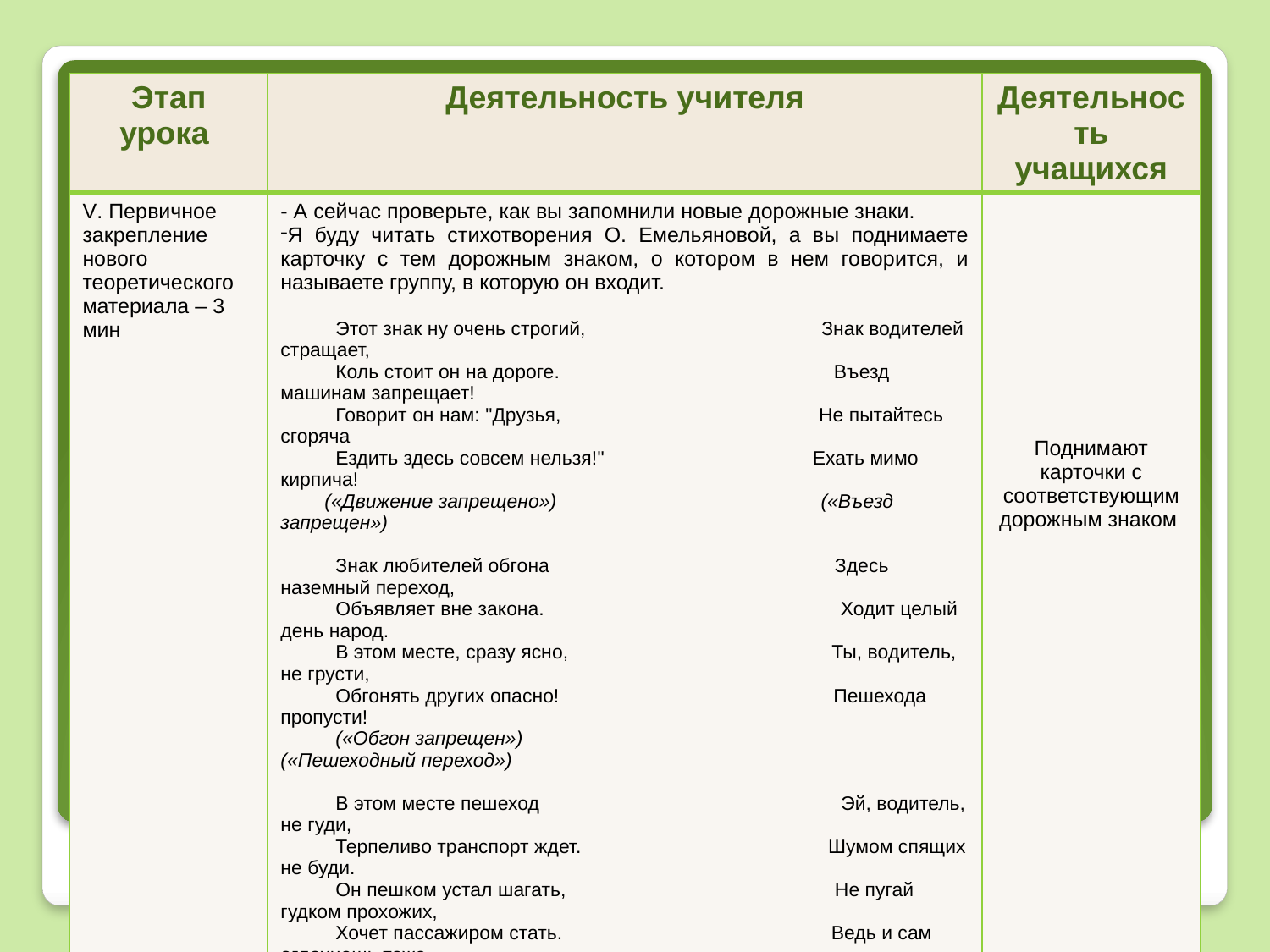

| Этап урока | Деятельность учителя | Деятельность учащихся |
| --- | --- | --- |
| V. Первичное закрепление нового теоретического материала – 3 мин | - А сейчас проверьте, как вы запомнили новые дорожные знаки. Я буду читать стихотворения О. Емельяновой, а вы поднимаете карточку с тем дорожным знаком, о котором в нем говорится, и называете группу, в которую он входит. Этот знак ну очень строгий, Знак водителей стращает, Коль стоит он на дороге. Въезд машинам запрещает! Говорит он нам: "Друзья, Не пытайтесь сгоряча Ездить здесь совсем нельзя!" Ехать мимо кирпича! («Движение запрещено») («Въезд запрещен») Знак любителей обгона Здесь наземный переход, Объявляет вне закона. Ходит целый день народ. В этом месте, сразу ясно, Ты, водитель, не грусти, Обгонять других опасно! Пешехода пропусти! («Обгон запрещен») («Пешеходный переход») В этом месте пешеход Эй, водитель, не гуди, Терпеливо транспорт ждет. Шумом спящих не буди. Он пешком устал шагать, Не пугай гудком прохожих, Хочет пассажиром стать. Ведь и сам оглохнешь тоже. («Место остановки автобуса») («Подача звукового сигнала запрещена») | Поднимают карточки с соответствующим дорожным знаком |
#